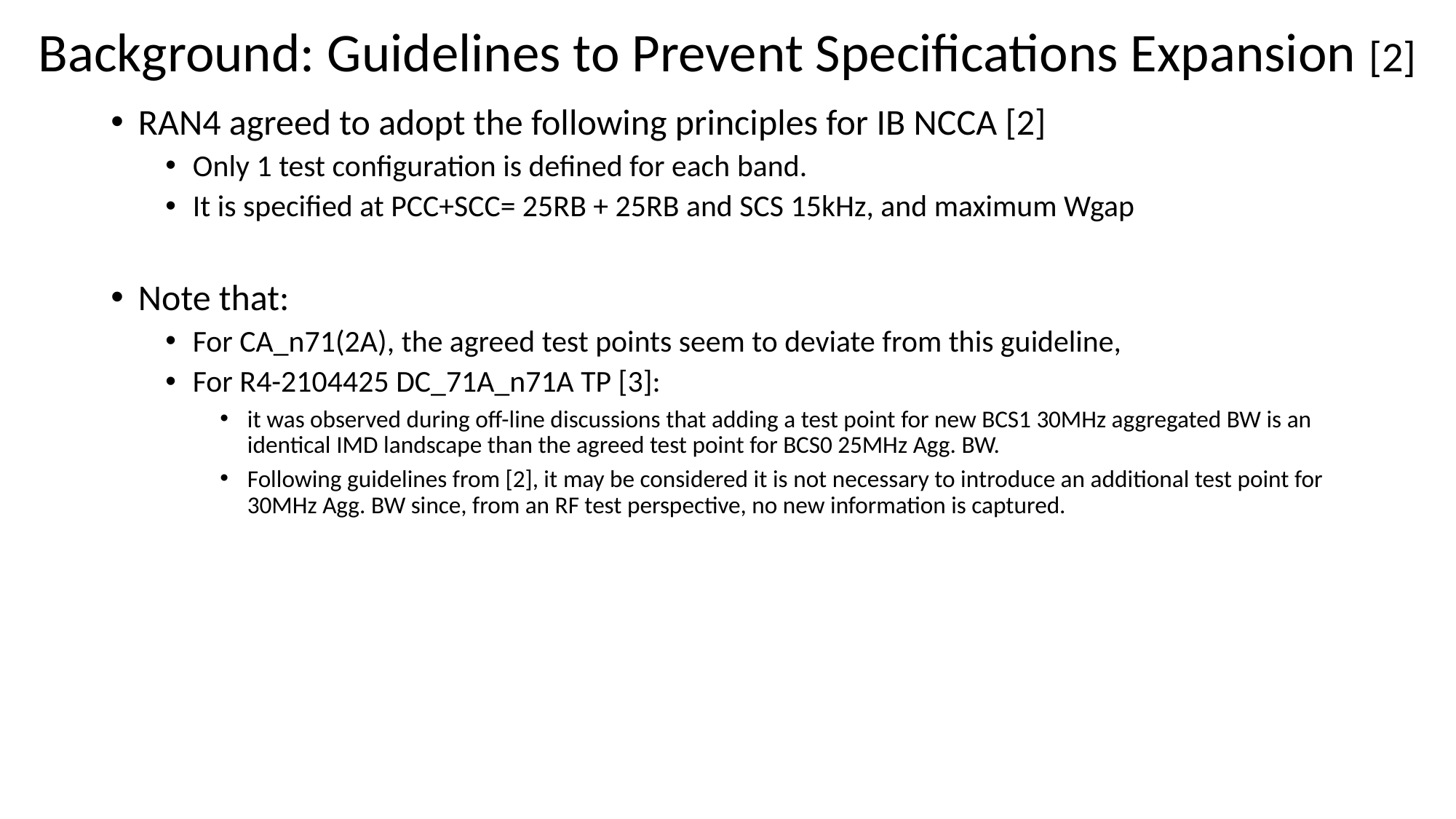

# Background: Guidelines to Prevent Specifications Expansion [2]
RAN4 agreed to adopt the following principles for IB NCCA [2]
Only 1 test configuration is defined for each band.
It is specified at PCC+SCC= 25RB + 25RB and SCS 15kHz, and maximum Wgap

Note that:
For CA_n71(2A), the agreed test points seem to deviate from this guideline,
For R4-2104425 DC_71A_n71A TP [3]:
it was observed during off-line discussions that adding a test point for new BCS1 30MHz aggregated BW is an identical IMD landscape than the agreed test point for BCS0 25MHz Agg. BW.
Following guidelines from [2], it may be considered it is not necessary to introduce an additional test point for 30MHz Agg. BW since, from an RF test perspective, no new information is captured.